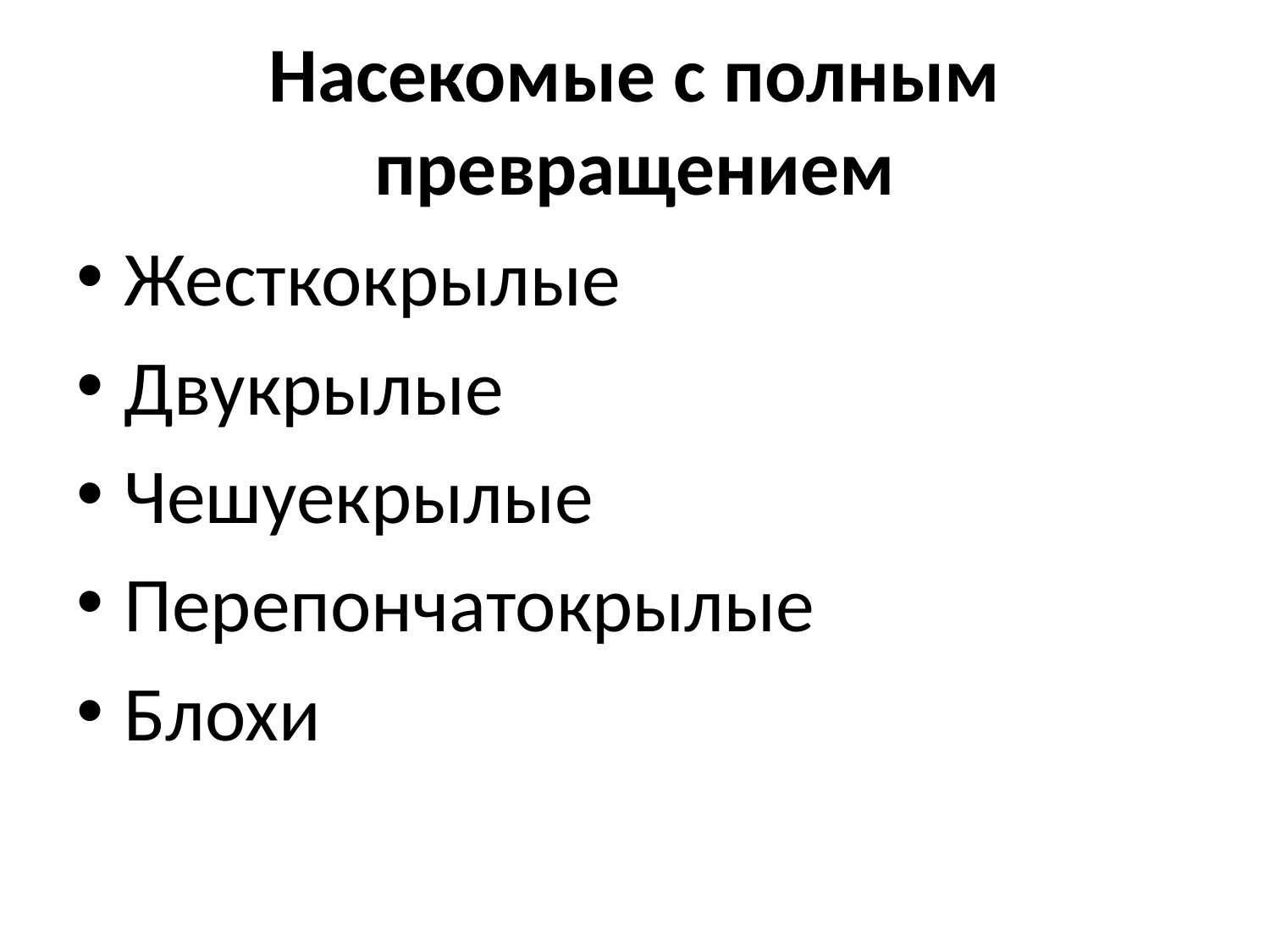

# Насекомые с полным превращением
Жесткокрылые
Двукрылые
Чешуекрылые
Перепончатокрылые
Блохи